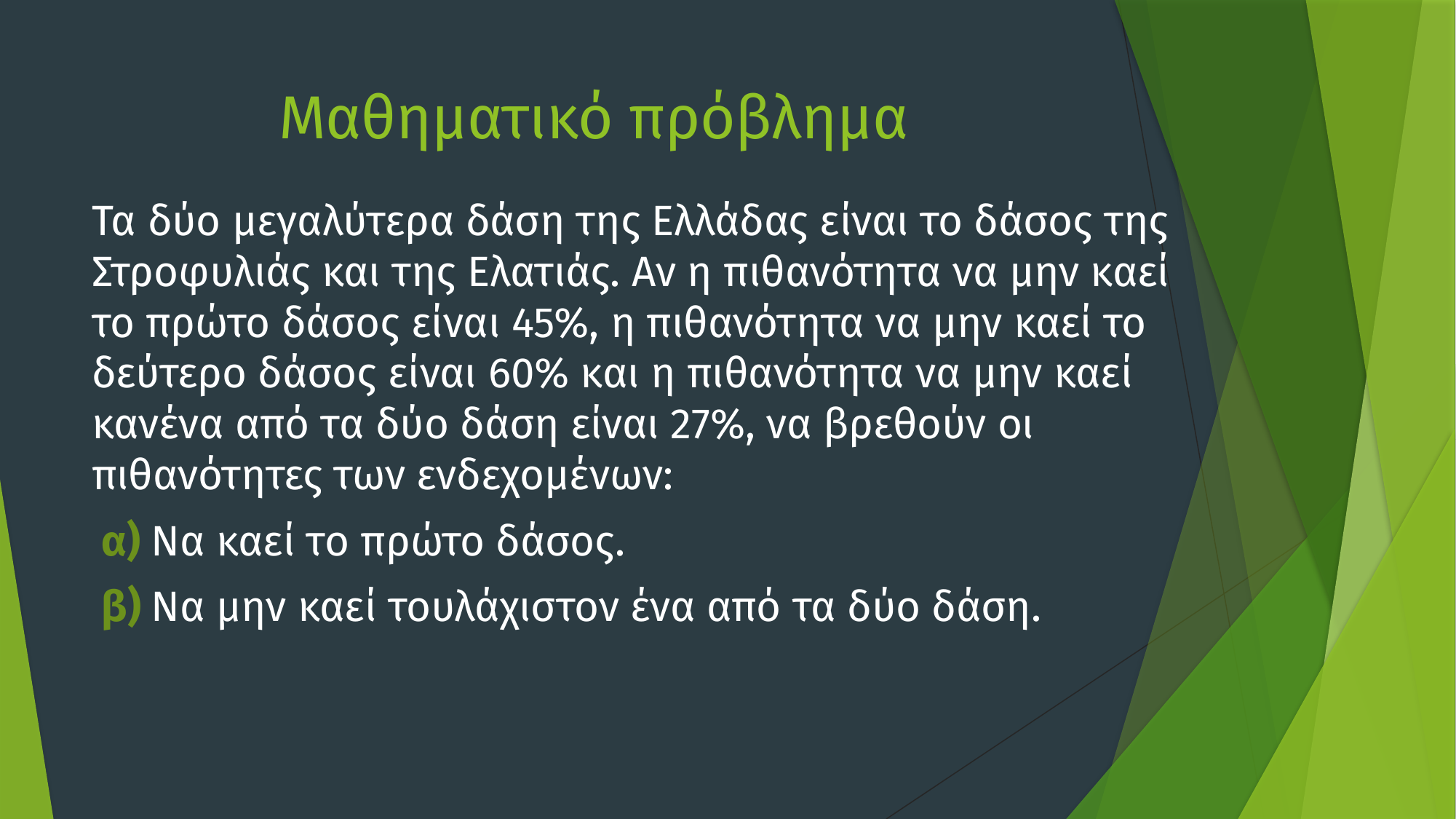

# Μαθηματικό πρόβλημα
Τα δύο μεγαλύτερα δάση της Ελλάδας είναι το δάσος της Στροφυλιάς και της Ελατιάς. Αν η πιθανότητα να μην καεί το πρώτο δάσος είναι 45%, η πιθανότητα να μην καεί το δεύτερο δάσος είναι 60% και η πιθανότητα να μην καεί κανένα από τα δύο δάση είναι 27%, να βρεθούν οι πιθανότητες των ενδεχομένων:
 α) Να καεί το πρώτο δάσος.
 β) Να μην καεί τουλάχιστον ένα από τα δύο δάση.